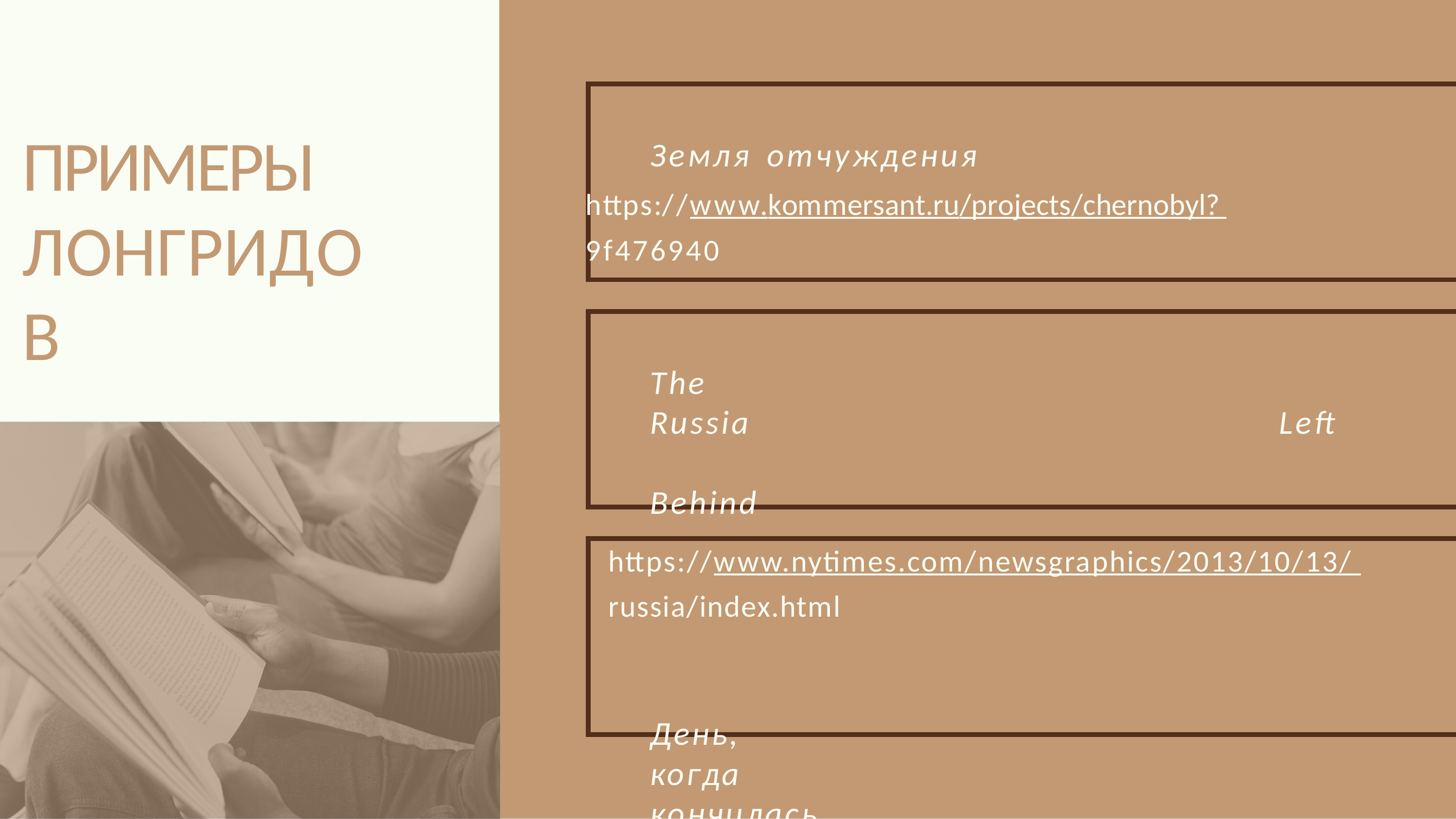

# ПРИМЕРЫ
ЛОНГРИДОВ
Земля	отчуждения
https://www.kommersant.ru/projects/chernobyl?  9f476940

The	Russia	Left	Behind
https://www.nytimes.com/newsgraphics/2013/10/13/  russia/index.html

День,	когда	кончилась	война
https://www.kommersant.ru/projects/9may